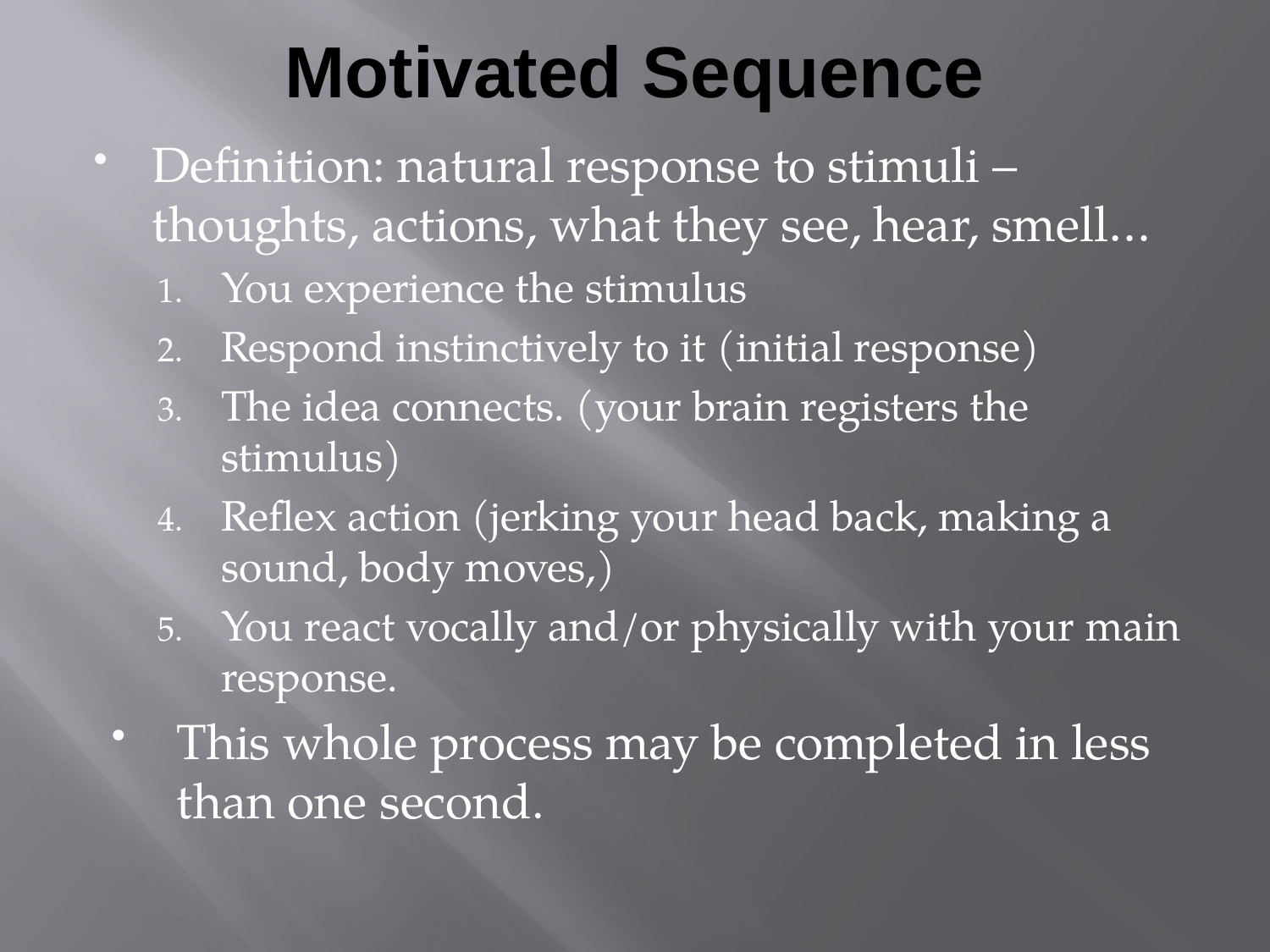

# Motivated Sequence
Definition: natural response to stimuli – thoughts, actions, what they see, hear, smell…
You experience the stimulus
Respond instinctively to it (initial response)
The idea connects. (your brain registers the stimulus)
Reflex action (jerking your head back, making a sound, body moves,)
You react vocally and/or physically with your main response.
This whole process may be completed in less than one second.